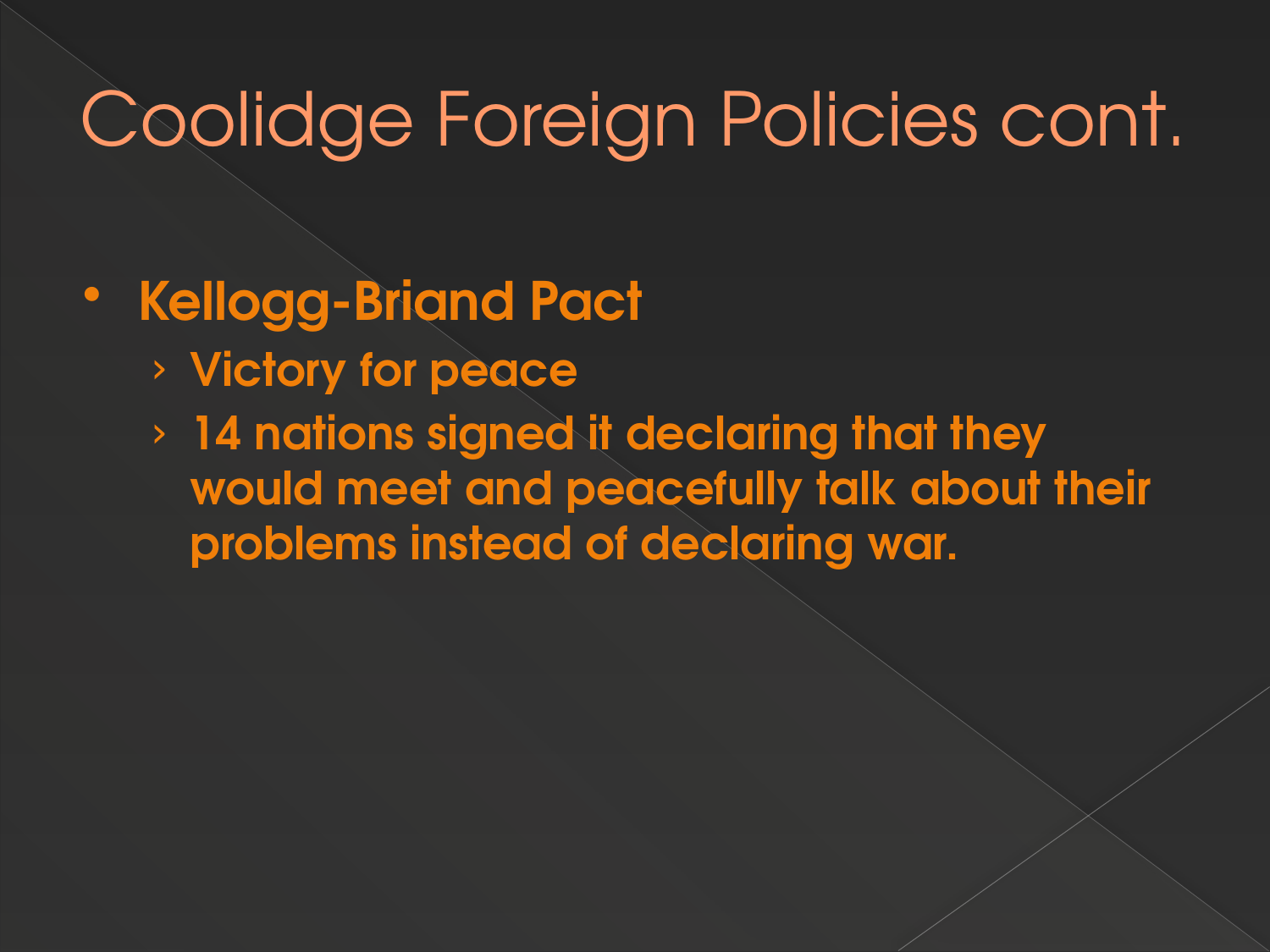

# Coolidge Foreign Policies cont.
Kellogg-Briand Pact
Victory for peace
14 nations signed it declaring that they would meet and peacefully talk about their problems instead of declaring war.